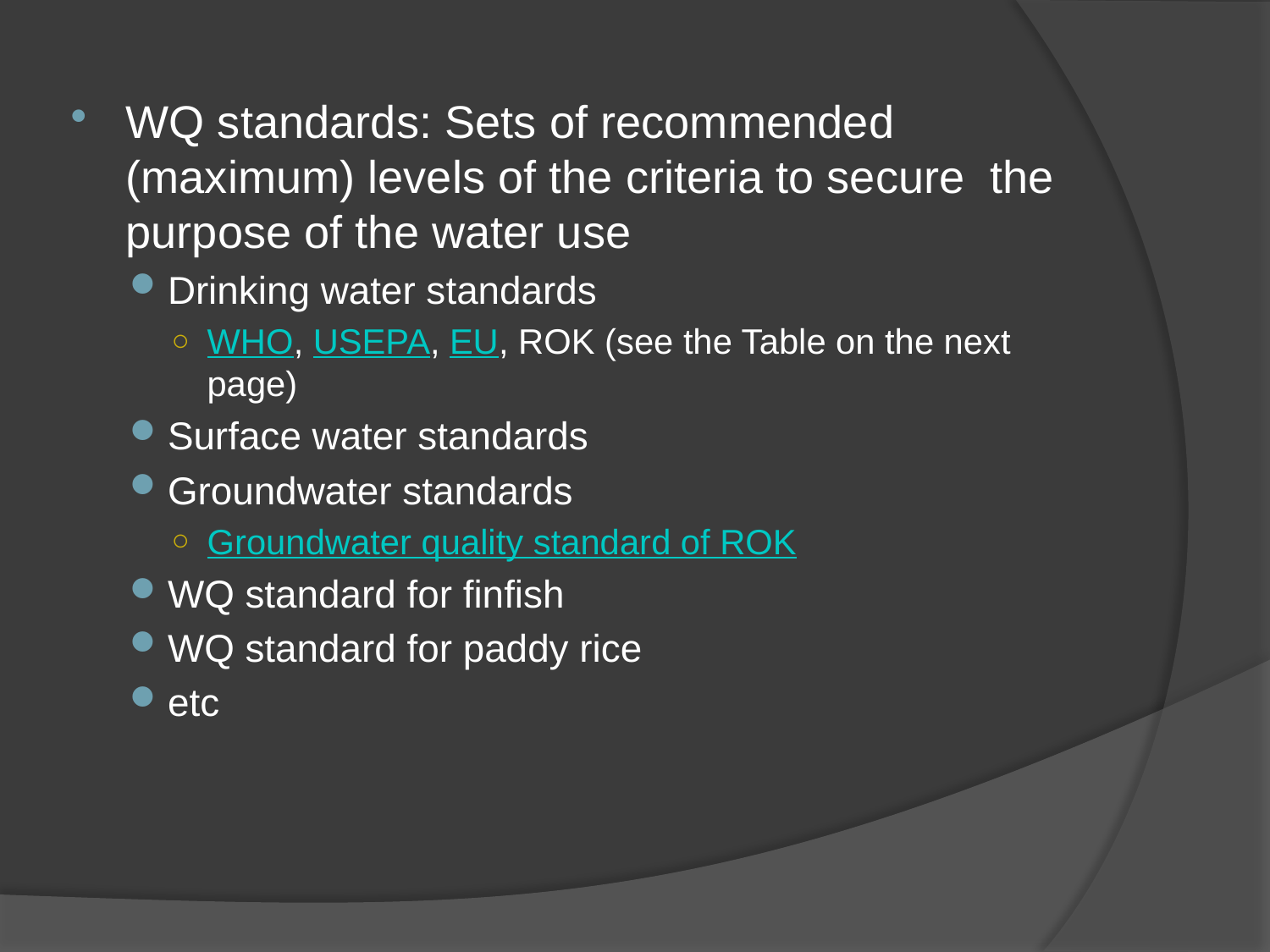

WQ standards: Sets of recommended (maximum) levels of the criteria to secure  the purpose of the water use
Drinking water standards
WHO, USEPA, EU, ROK (see the Table on the next page)
Surface water standards
Groundwater standards
Groundwater quality standard of ROK
WQ standard for finfish
WQ standard for paddy rice
etc